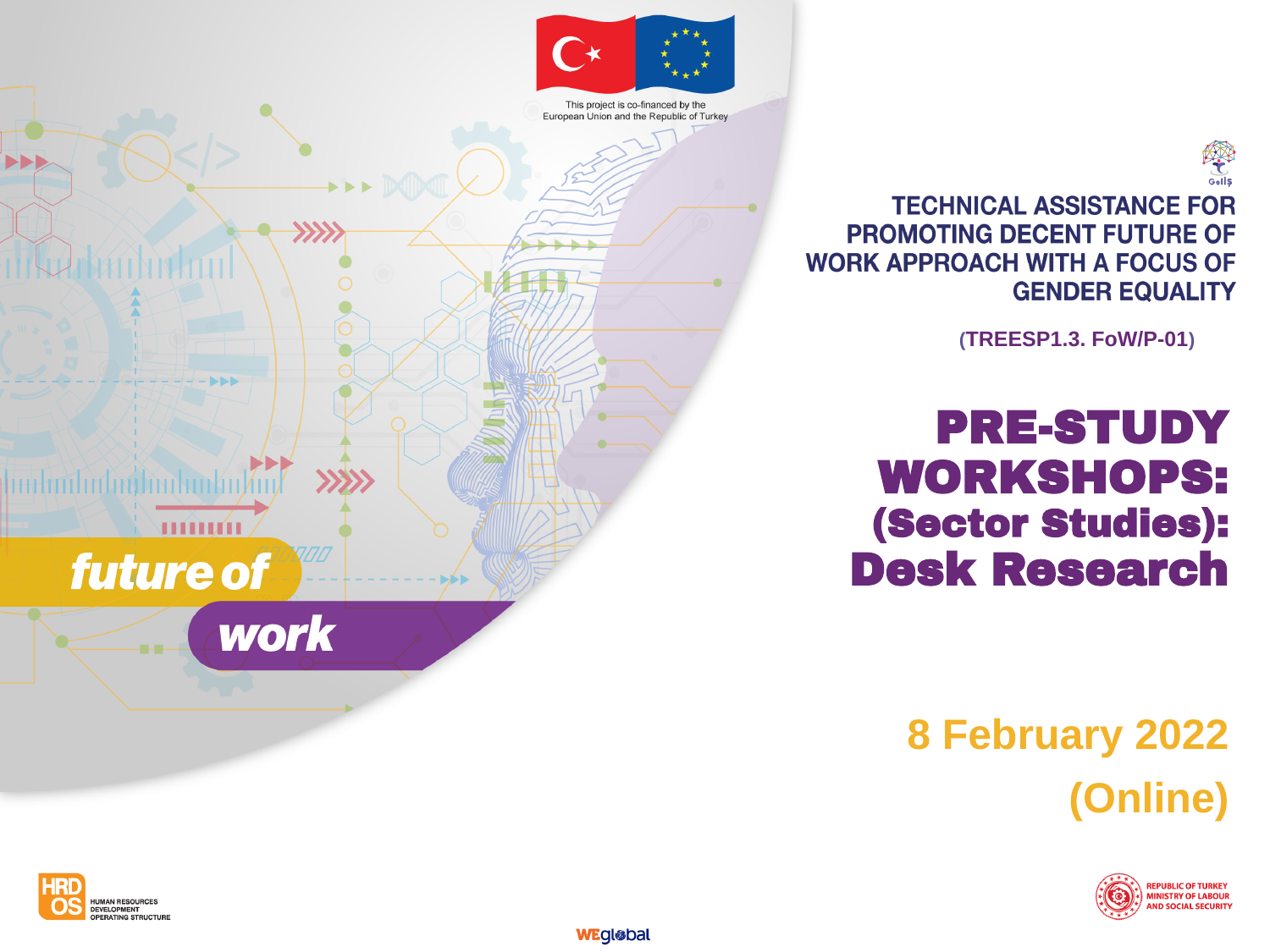

(TREESP1.3. FoW/P-01)
# PRE-STUDY WORKSHOPS: (Sector Studies): Desk Research
8 February 2022
(Online)